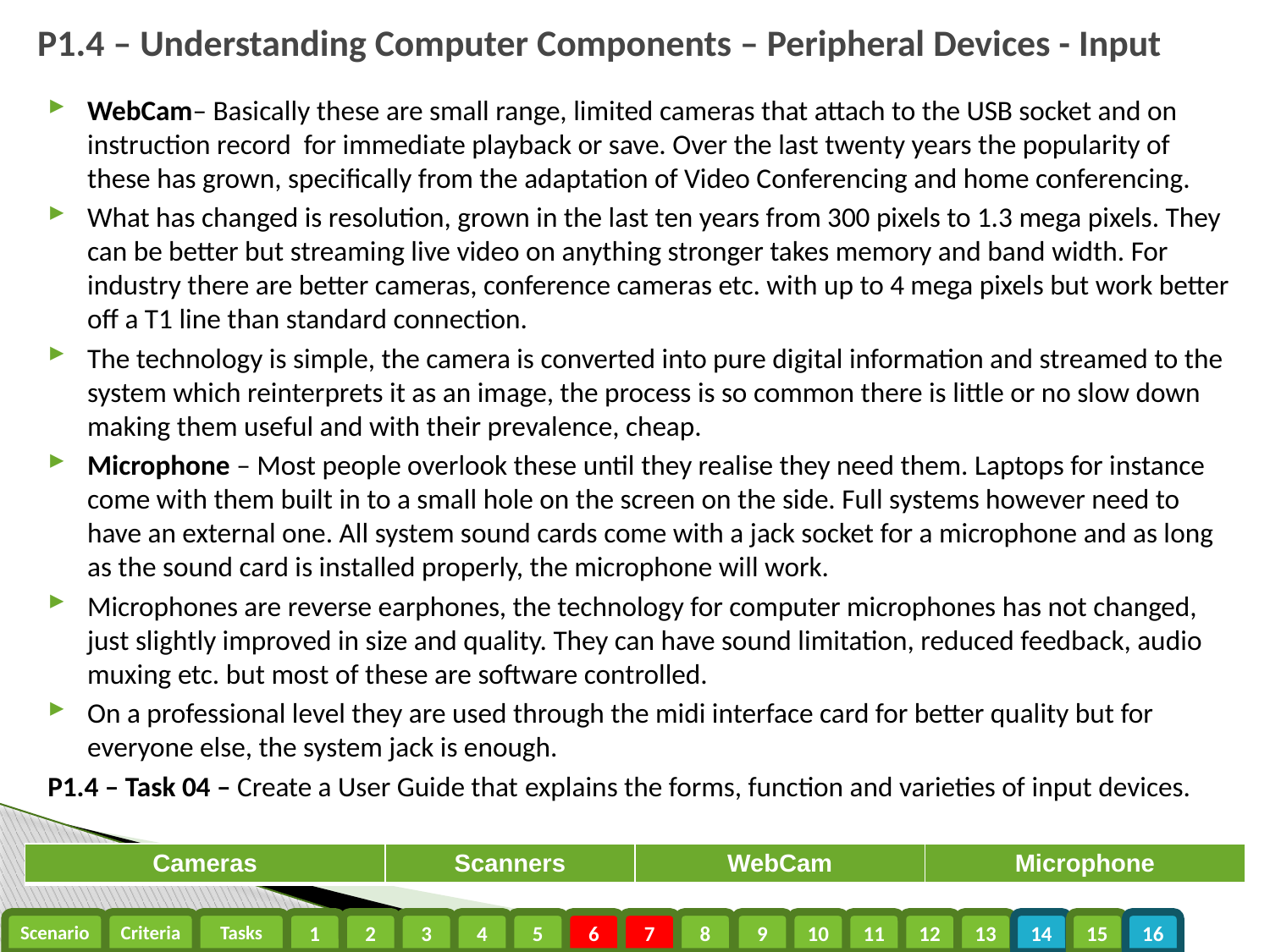

# P1.4 – Understanding Computer Components – Peripheral Devices - Input
WebCam– Basically these are small range, limited cameras that attach to the USB socket and on instruction record  for immediate playback or save. Over the last twenty years the popularity of these has grown, specifically from the adaptation of Video Conferencing and home conferencing.
What has changed is resolution, grown in the last ten years from 300 pixels to 1.3 mega pixels. They can be better but streaming live video on anything stronger takes memory and band width. For industry there are better cameras, conference cameras etc. with up to 4 mega pixels but work better off a T1 line than standard connection.
The technology is simple, the camera is converted into pure digital information and streamed to the system which reinterprets it as an image, the process is so common there is little or no slow down making them useful and with their prevalence, cheap.
Microphone – Most people overlook these until they realise they need them. Laptops for instance come with them built in to a small hole on the screen on the side. Full systems however need to have an external one. All system sound cards come with a jack socket for a microphone and as long as the sound card is installed properly, the microphone will work.
Microphones are reverse earphones, the technology for computer microphones has not changed, just slightly improved in size and quality. They can have sound limitation, reduced feedback, audio muxing etc. but most of these are software controlled.
On a professional level they are used through the midi interface card for better quality but for everyone else, the system jack is enough.
P1.4 – Task 04 – Create a User Guide that explains the forms, function and varieties of input devices.

| Cameras | Scanners | WebCam | Microphone |
| --- | --- | --- | --- |